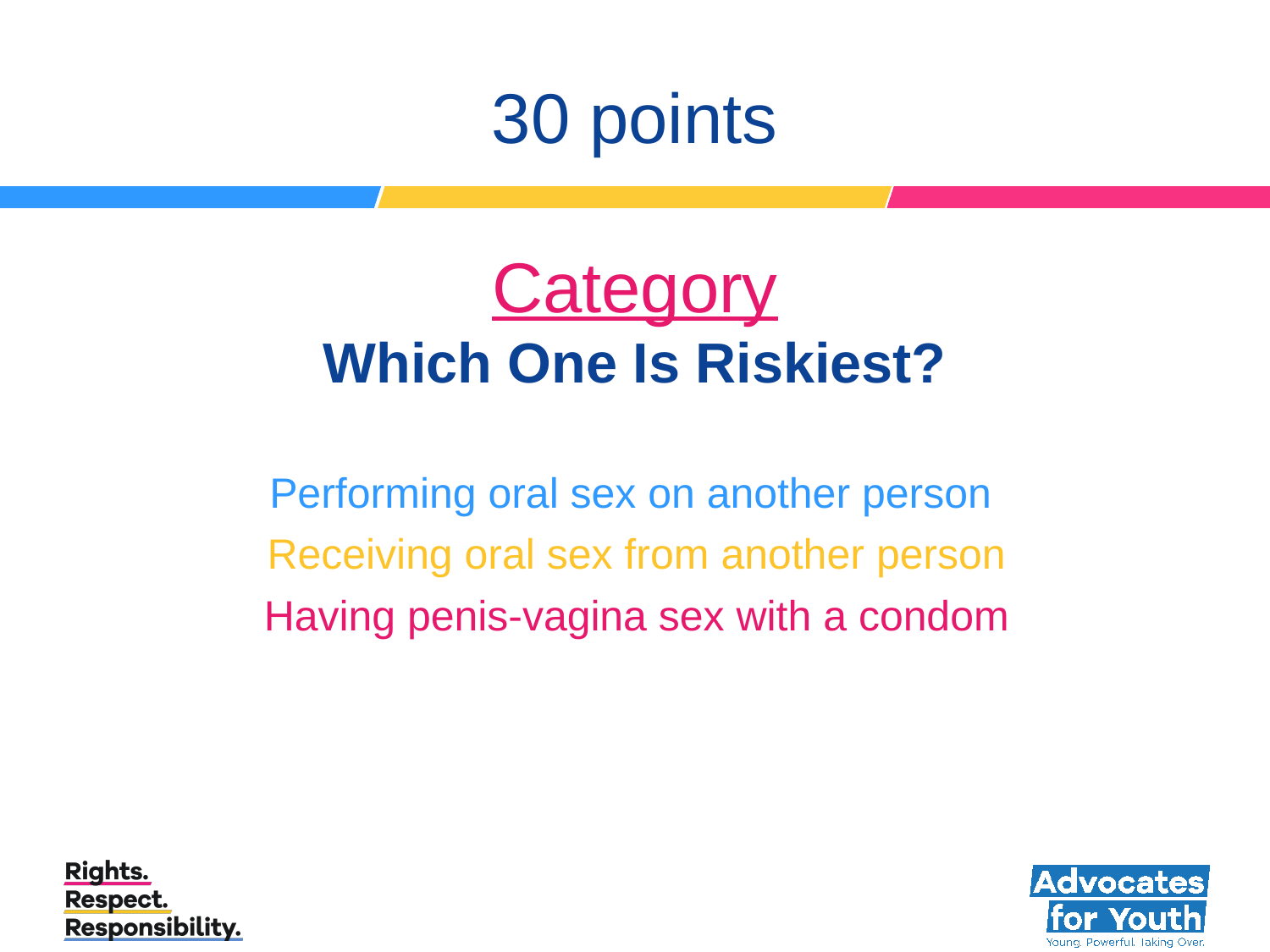

# 30 points Category Which One Is Riskiest?
Performing oral sex on another person
Receiving oral sex from another person
Having penis-vagina sex with a condom